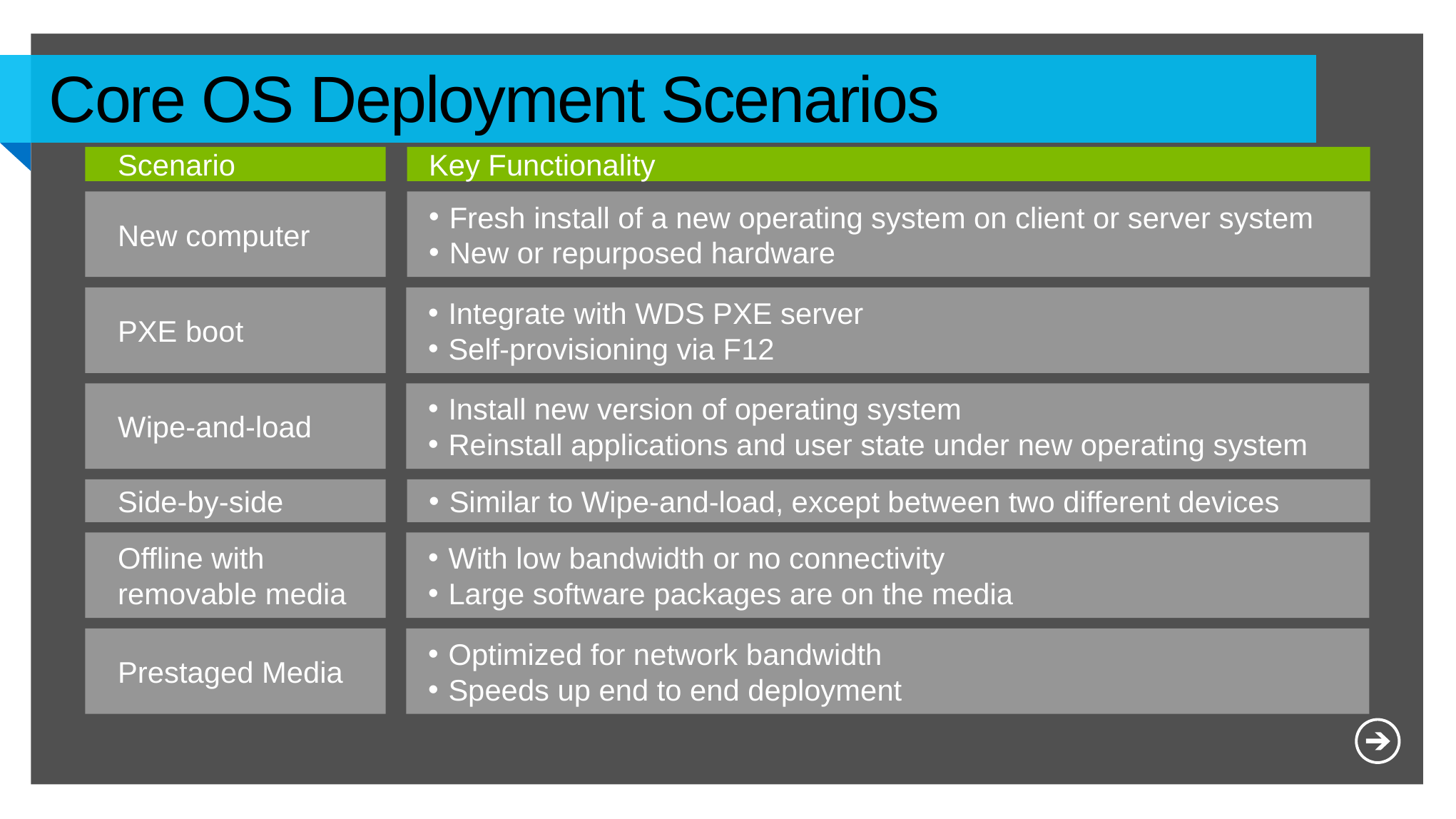

# Core OS Deployment Scenarios
Scenario
Key Functionality
New computer
Fresh install of a new operating system on client or server system
New or repurposed hardware
PXE boot
Integrate with WDS PXE server
Self-provisioning via F12
Wipe-and-load
Install new version of operating system
Reinstall applications and user state under new operating system
Side-by-side
Similar to Wipe-and-load, except between two different devices
Offline with removable media
With low bandwidth or no connectivity
Large software packages are on the media
Prestaged Media
Optimized for network bandwidth
Speeds up end to end deployment